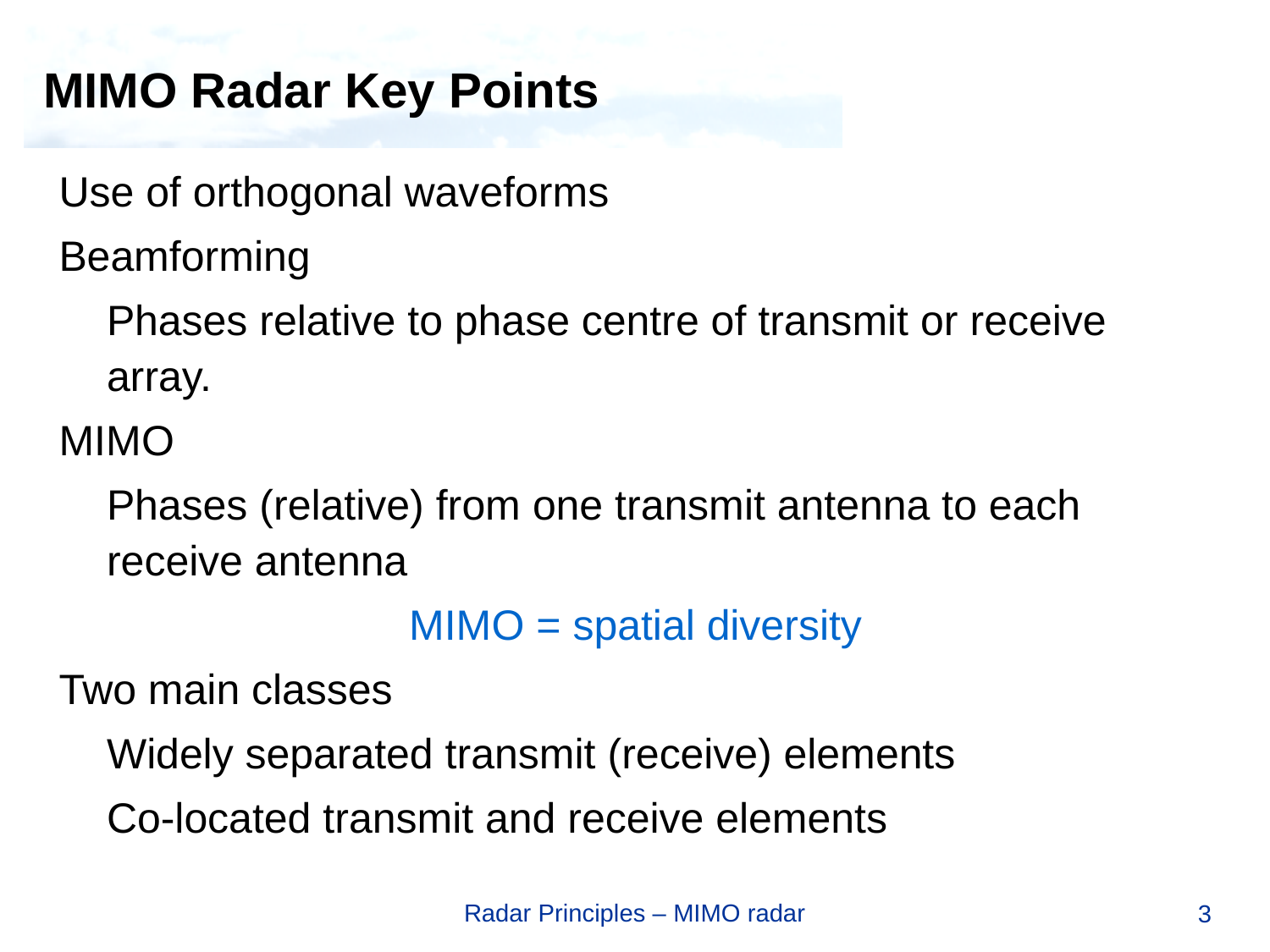

# MIMO Radar Key Points
Use of orthogonal waveforms
Beamforming
	Phases relative to phase centre of transmit or receive array.
MIMO
	Phases (relative) from one transmit antenna to each receive antenna
MIMO = spatial diversity
Two main classes
	Widely separated transmit (receive) elements
	Co-located transmit and receive elements
Radar Principles – MIMO radar
3